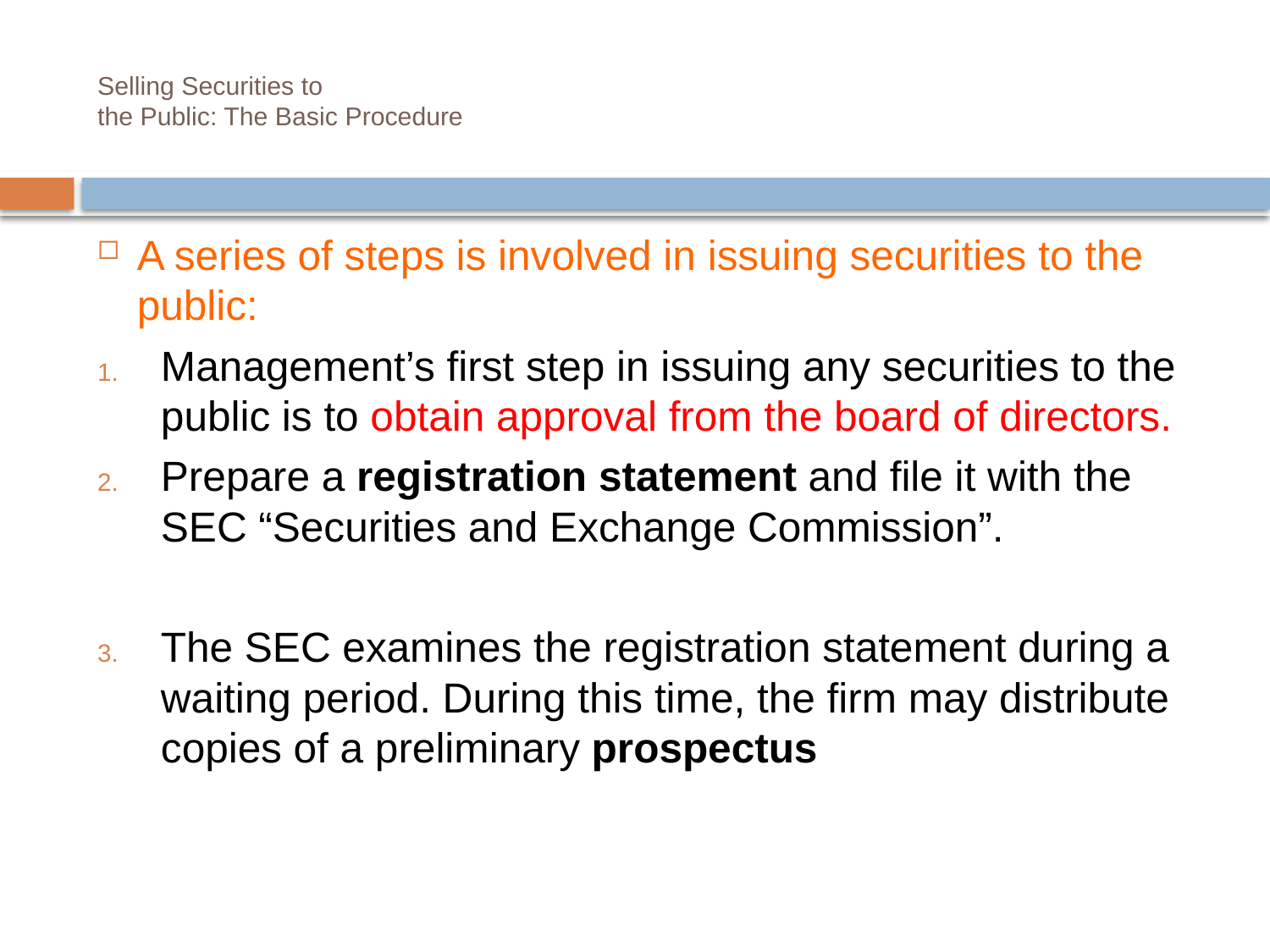

# Selling Securities to the Public: The Basic Procedure
A series of steps is involved in issuing securities to the public:
Management’s first step in issuing any securities to the public is to obtain approval from the board of directors.
Prepare a registration statement and file it with the SEC “Securities and Exchange Commission”.

The SEC examines the registration statement during a waiting period. During this time, the firm may distribute copies of a preliminary prospectus